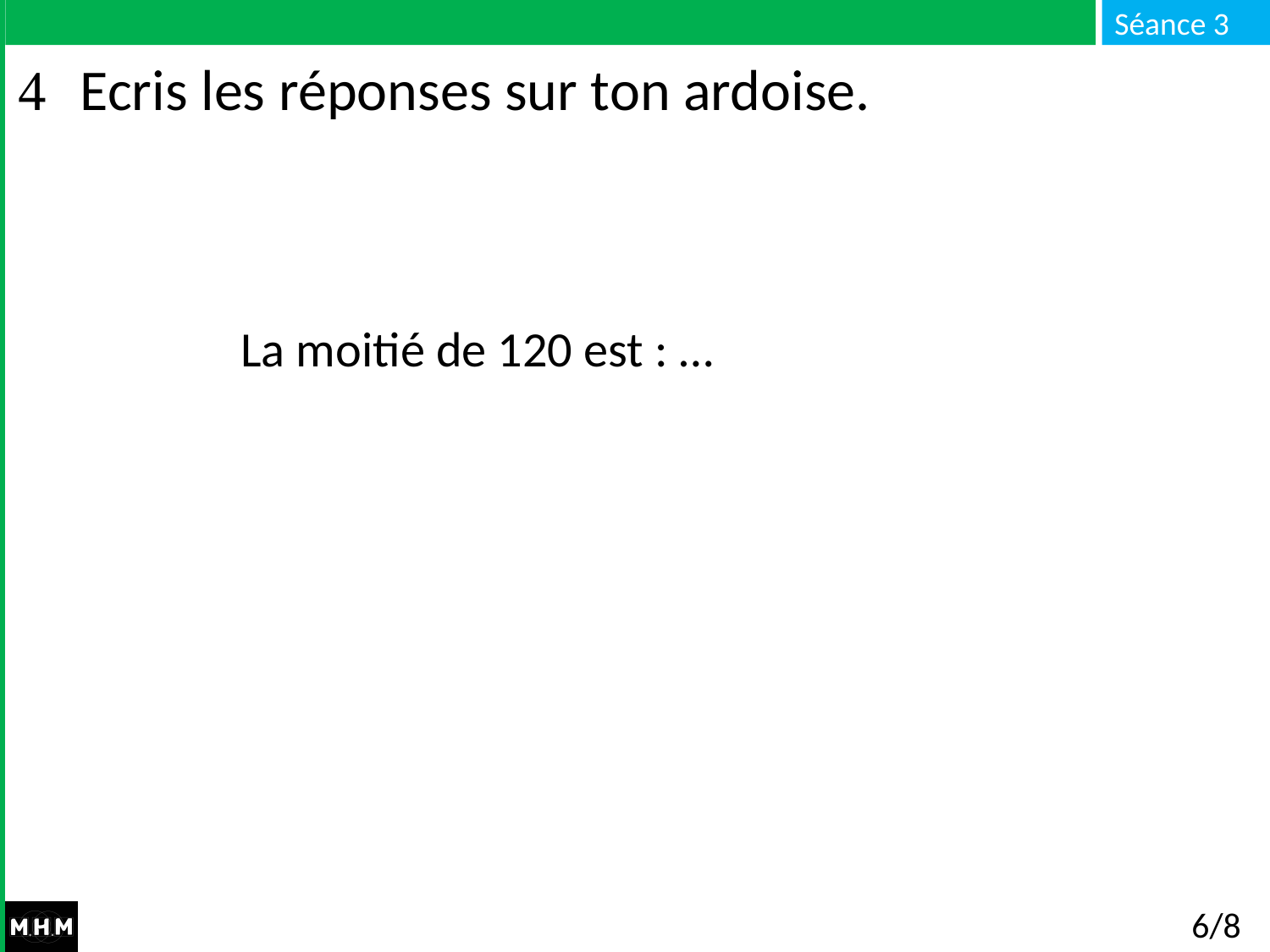

# Ecris les réponses sur ton ardoise.
La moitié de 120 est : …

6/8